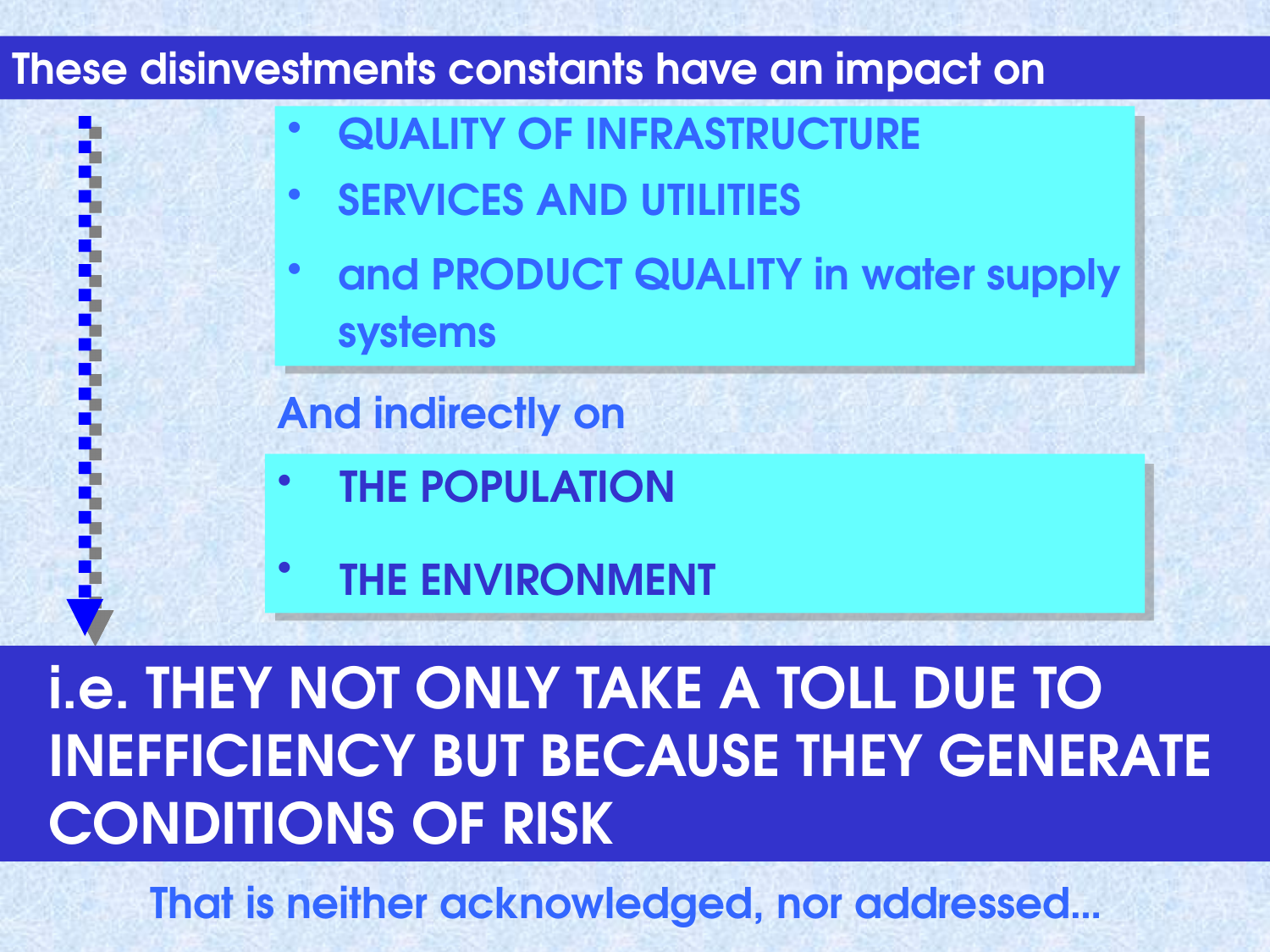

These disinvestments constants have an impact on
QUALITY OF INFRASTRUCTURE
SERVICES AND UTILITIES
and PRODUCT QUALITY in water supply systems
And indirectly on
THE POPULATION
THE ENVIRONMENT
i.e. THEY NOT ONLY TAKE A TOLL DUE TO INEFFICIENCY BUT BECAUSE THEY GENERATE CONDITIONS OF RISK
That is neither acknowledged, nor addressed…